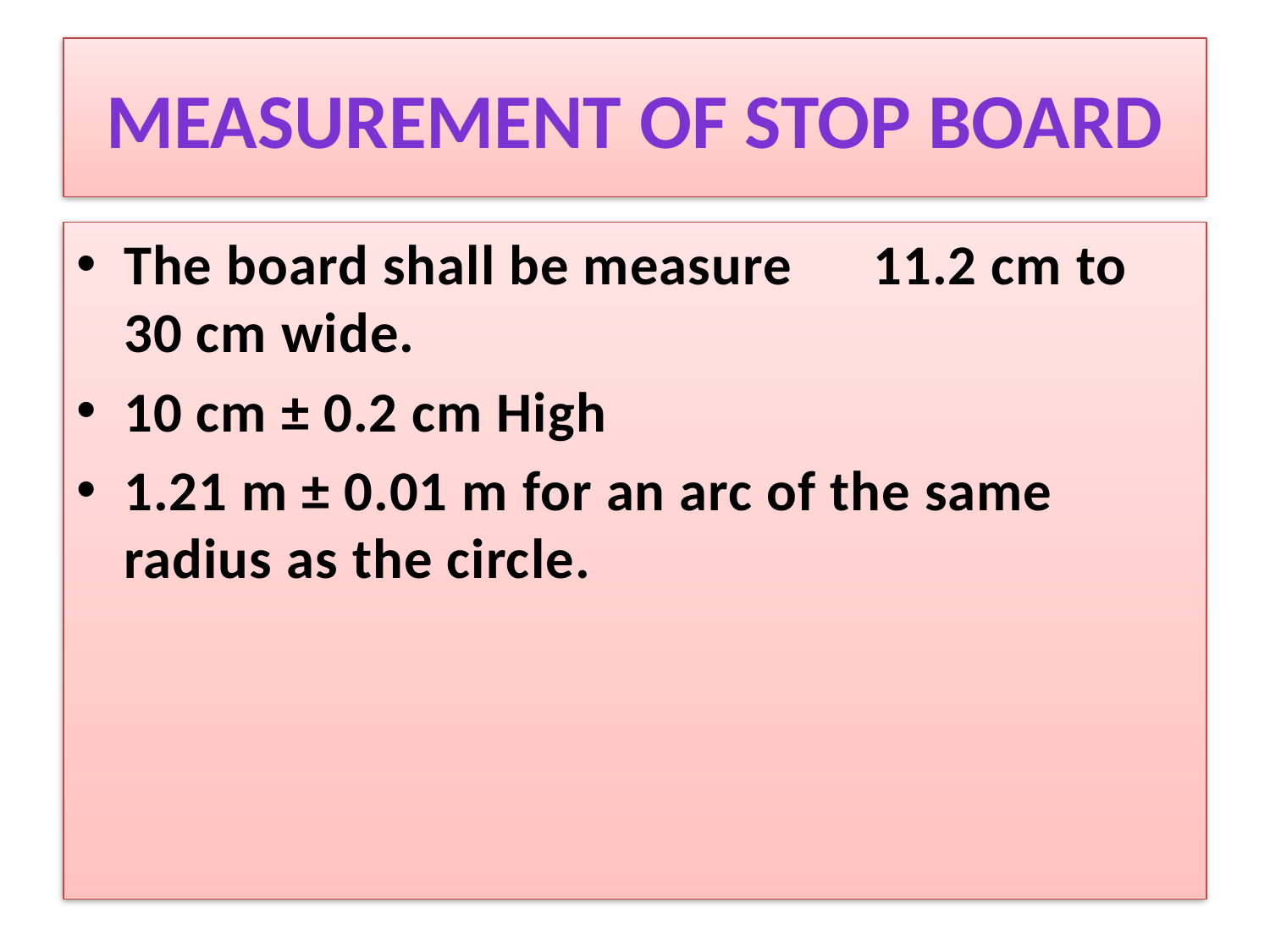

# Measurement of Stop Board
The board shall be measure      11.2 cm to 30 cm wide.
10 cm ± 0.2 cm High
1.21 m ± 0.01 m for an arc of the same radius as the circle.